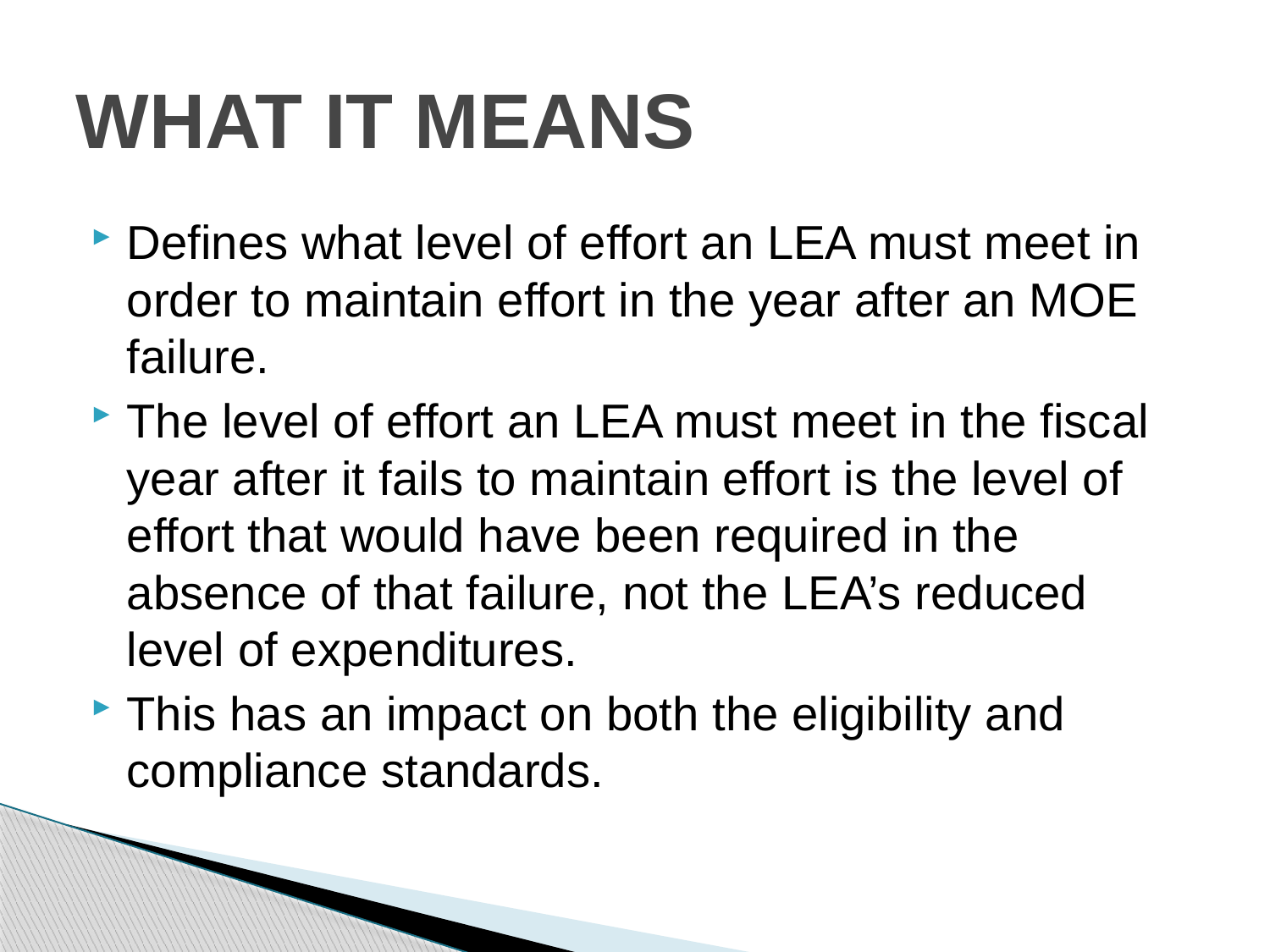

# WHAT IT MEANS
Defines what level of effort an LEA must meet in order to maintain effort in the year after an MOE failure.
The level of effort an LEA must meet in the fiscal year after it fails to maintain effort is the level of effort that would have been required in the absence of that failure, not the LEA’s reduced level of expenditures.
This has an impact on both the eligibility and compliance standards.